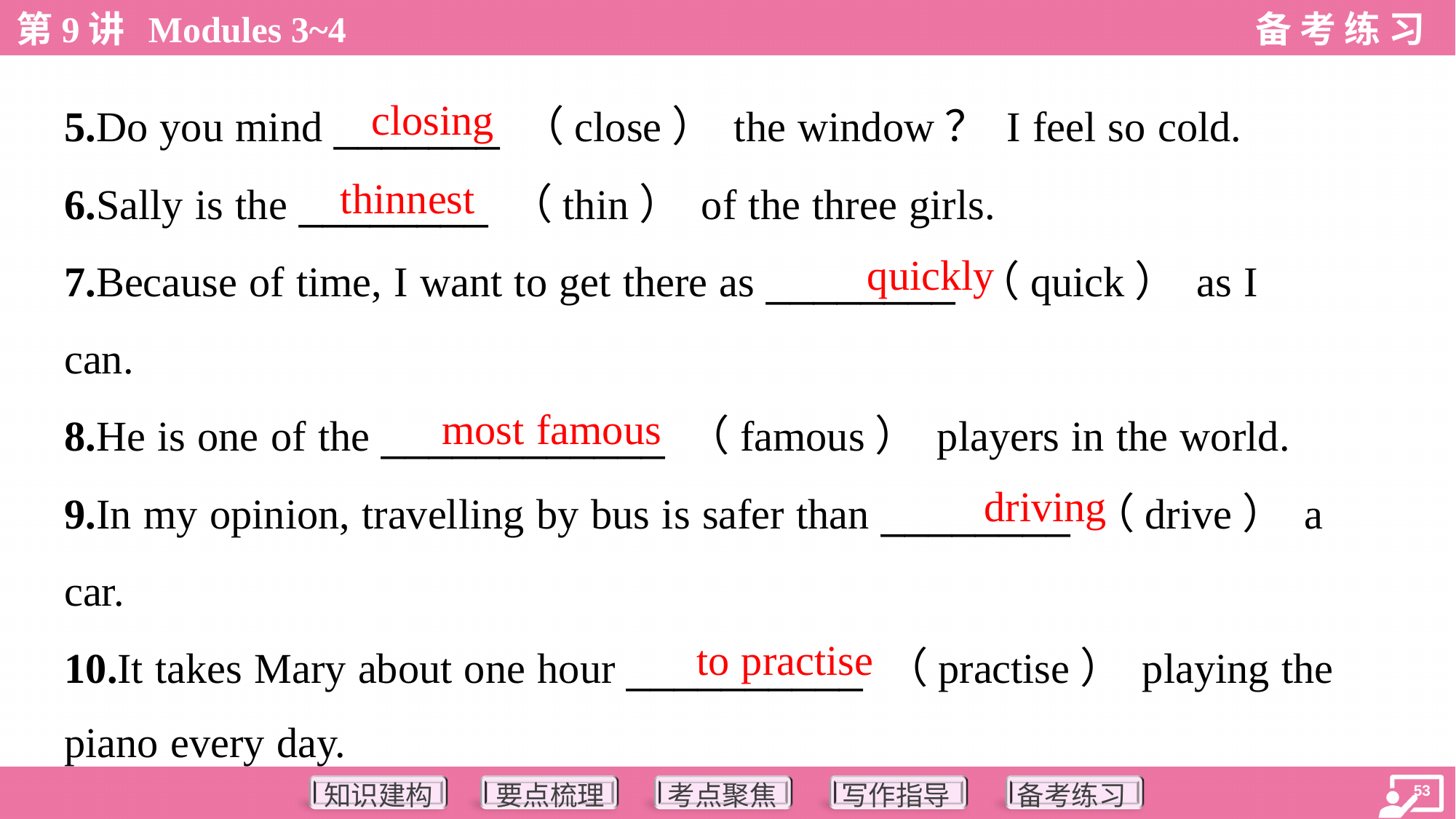

closing
5.Do you mind _______ （close） the window？ I feel so cold.
6.Sally is the ________ （thin） of the three girls.
7.Because of time, I want to get there as ________ （quick） as I
can.
8.He is one of the ____________ （famous） players in the world.
9.In my opinion, travelling by bus is safer than ________ （drive） a
car.
10.It takes Mary about one hour __________ （practise） playing the
piano every day.
thinnest
quickly
most famous
driving
to practise